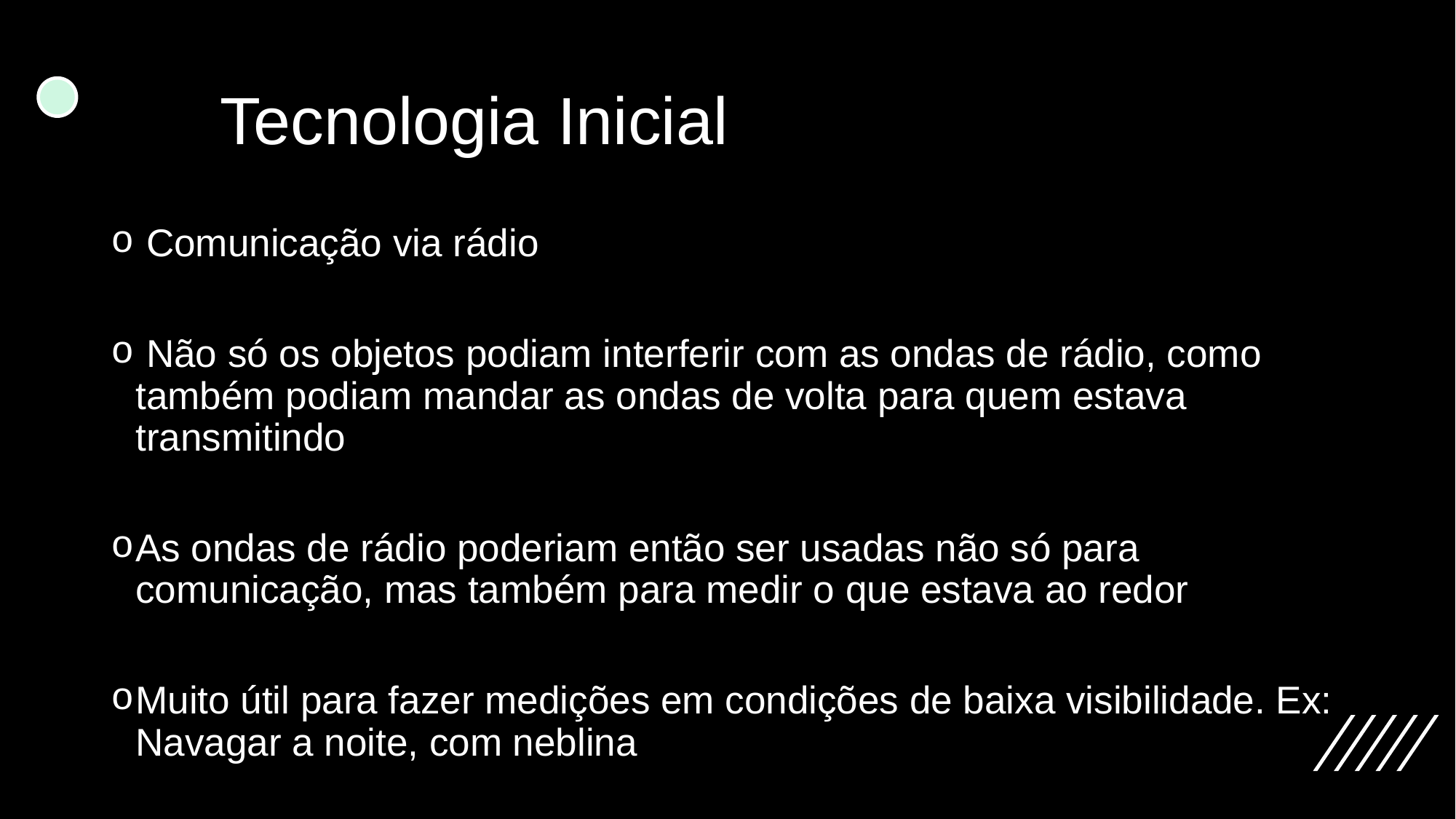

# Tecnologia Inicial
 Comunicação via rádio

 Não só os objetos podiam interferir com as ondas de rádio, como também podiam mandar as ondas de volta para quem estava transmitindo

As ondas de rádio poderiam então ser usadas não só para comunicação, mas também para medir o que estava ao redor

Muito útil para fazer medições em condições de baixa visibilidade. Ex: Navagar a noite, com neblina